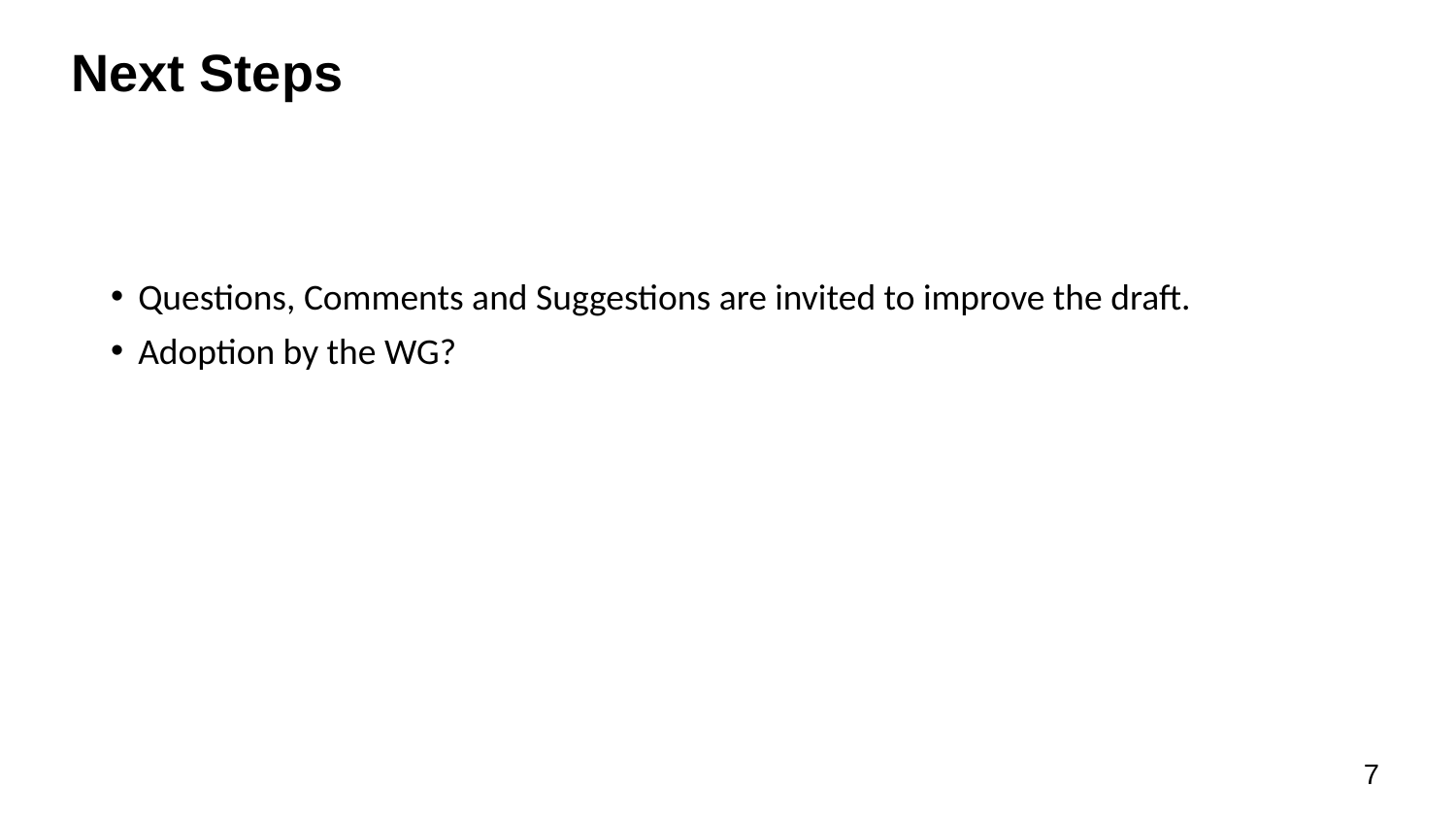

# Next Steps
Questions, Comments and Suggestions are invited to improve the draft.
Adoption by the WG?
7